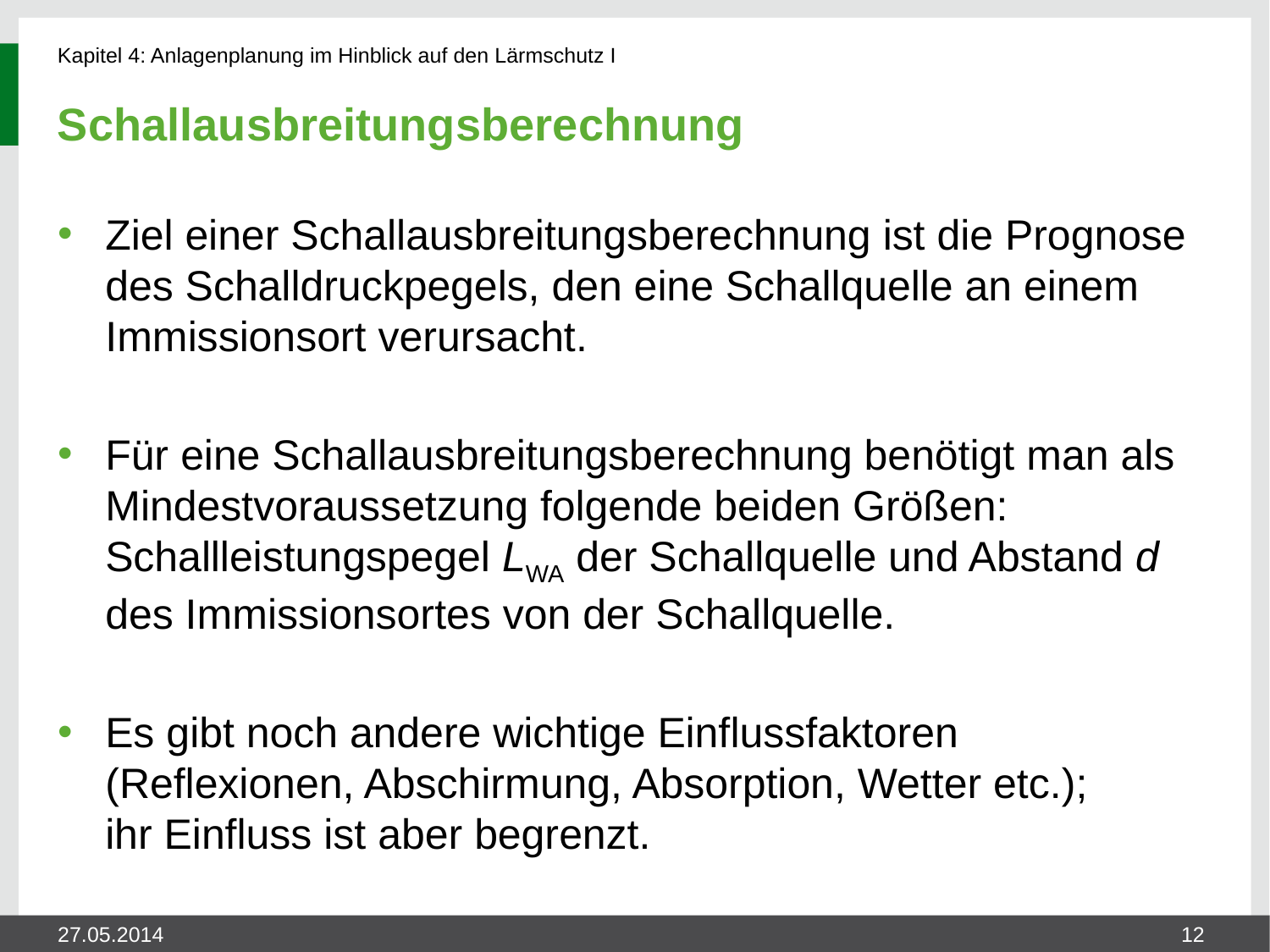

# Schallausbreitungsberechnung
Ziel einer Schallausbreitungsberechnung ist die Prognose des Schalldruckpegels, den eine Schallquelle an einem Immissionsort verursacht.

Für eine Schallausbreitungsberechnung benötigt man als Mindestvoraussetzung folgende beiden Größen: Schallleistungspegel LWA der Schallquelle und Abstand d des Immissionsortes von der Schallquelle.

Es gibt noch andere wichtige Einflussfaktoren (Reflexionen, Abschirmung, Absorption, Wetter etc.);
ihr Einfluss ist aber begrenzt.
27.05.2014
12